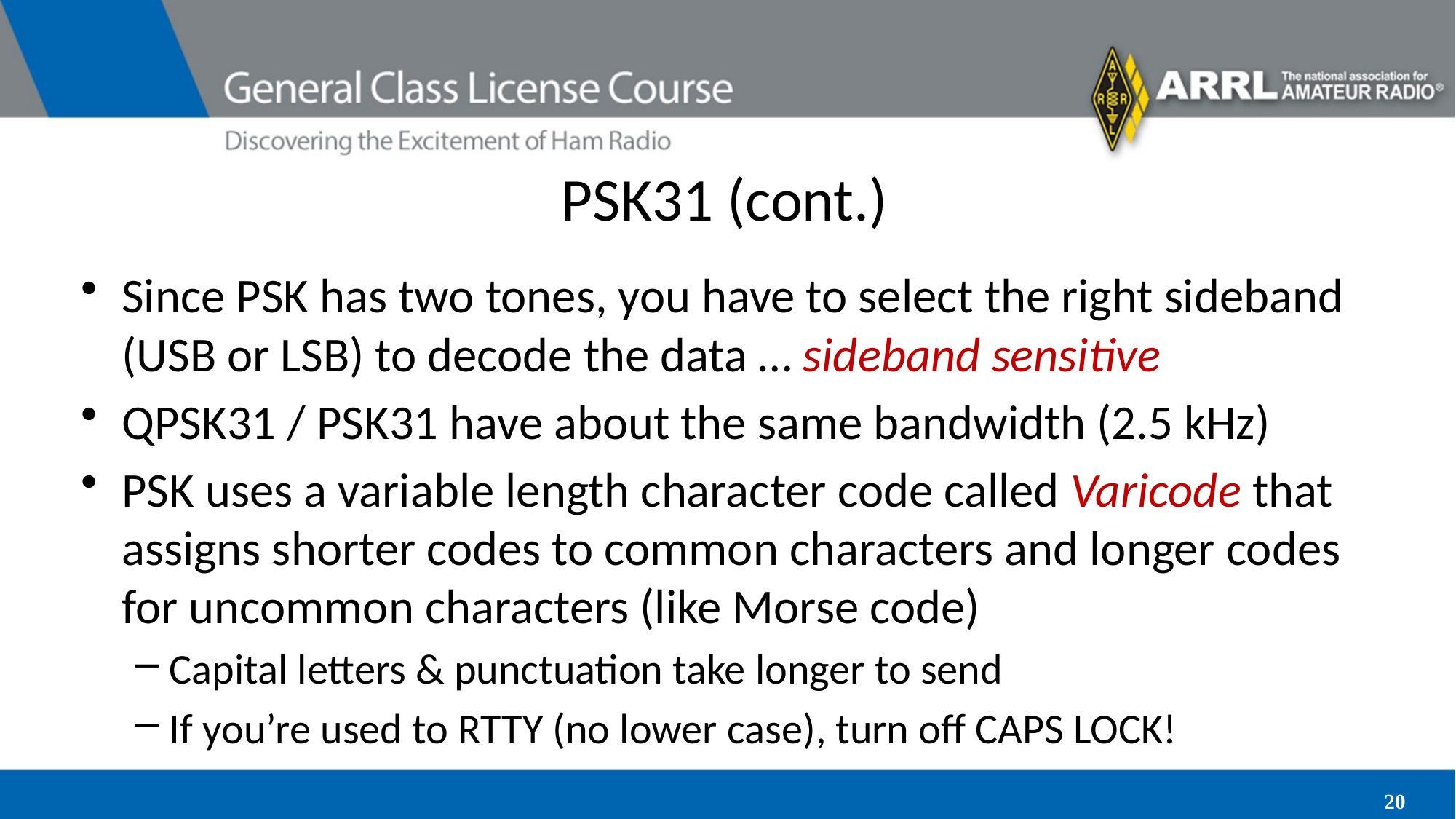

# PSK31 (cont.)
Since PSK has two tones, you have to select the right sideband (USB or LSB) to decode the data … sideband sensitive
QPSK31 / PSK31 have about the same bandwidth (2.5 kHz)
PSK uses a variable length character code called Varicode that assigns shorter codes to common characters and longer codes for uncommon characters (like Morse code)
Capital letters & punctuation take longer to send
If you’re used to RTTY (no lower case), turn off CAPS LOCK!